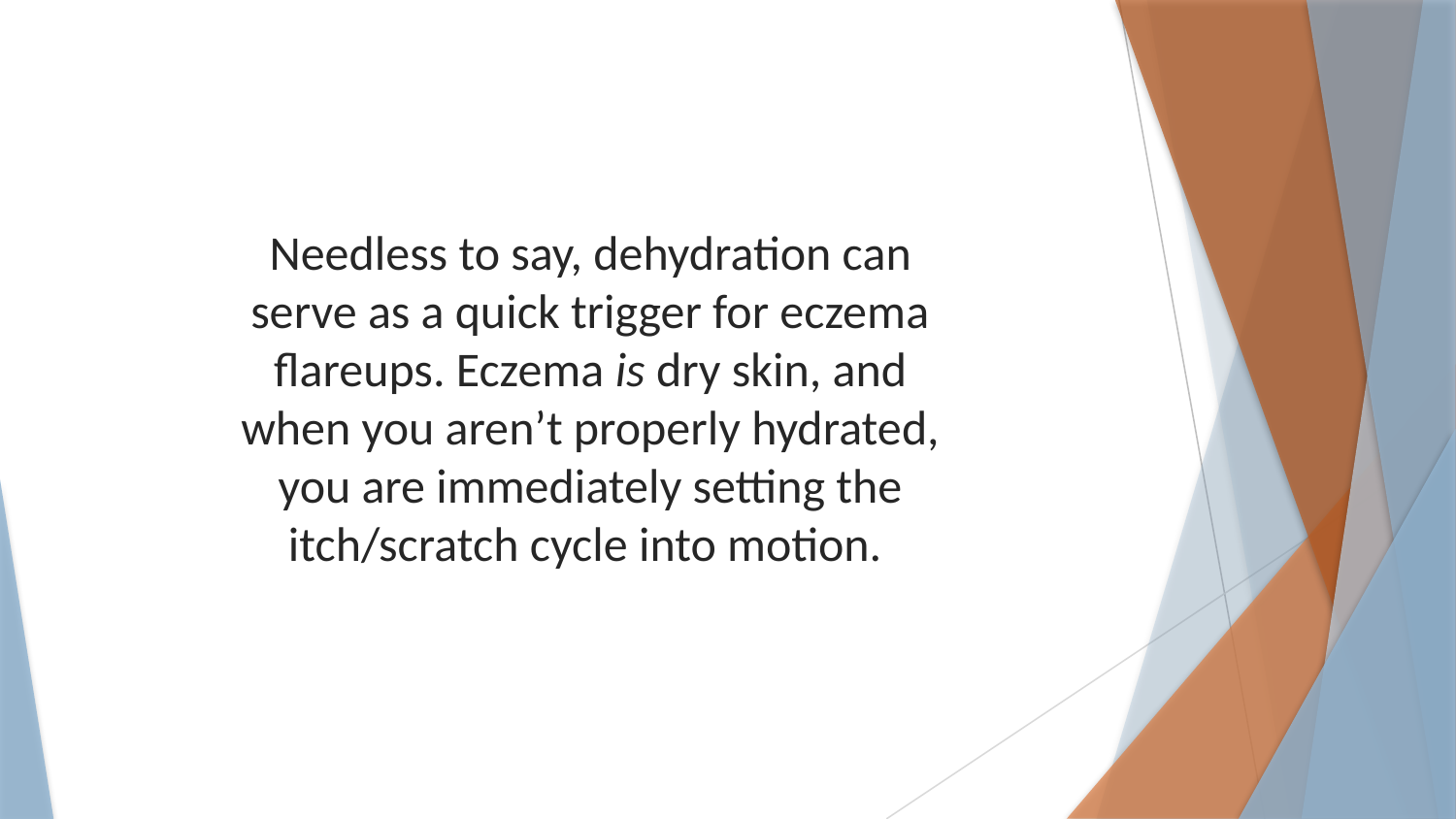

Needless to say, dehydration can serve as a quick trigger for eczema flareups. Eczema is dry skin, and when you aren’t properly hydrated, you are immediately setting the itch/scratch cycle into motion.